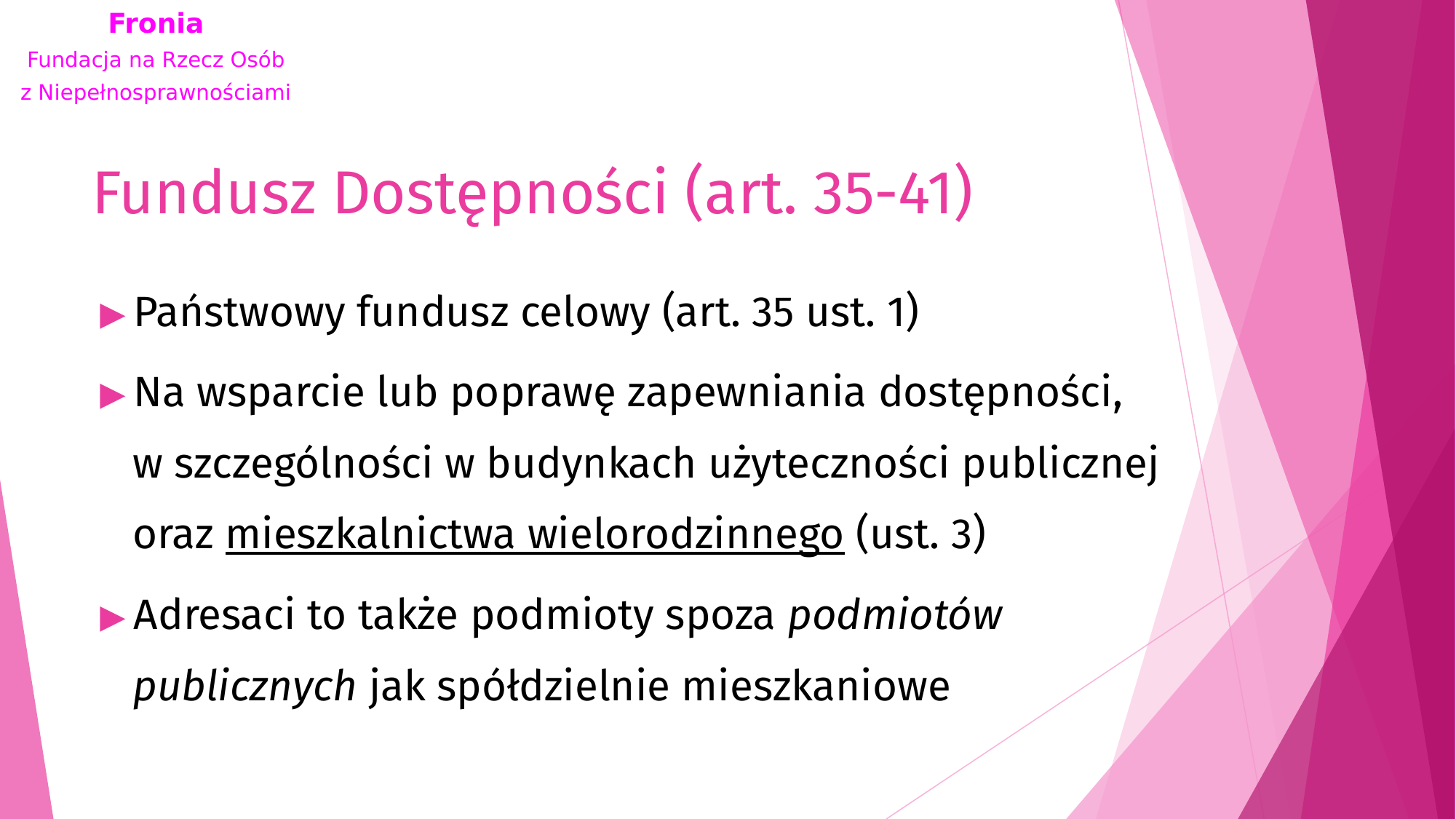

# Fundusz Dostępności (art. 35-41)
Państwowy fundusz celowy (art. 35 ust. 1)
Na wsparcie lub poprawę zapewniania dostępności, w szczególności w budynkach użyteczności publicznej oraz mieszkalnictwa wielorodzinnego (ust. 3)
Adresaci to także podmioty spoza podmiotów publicznych jak spółdzielnie mieszkaniowe